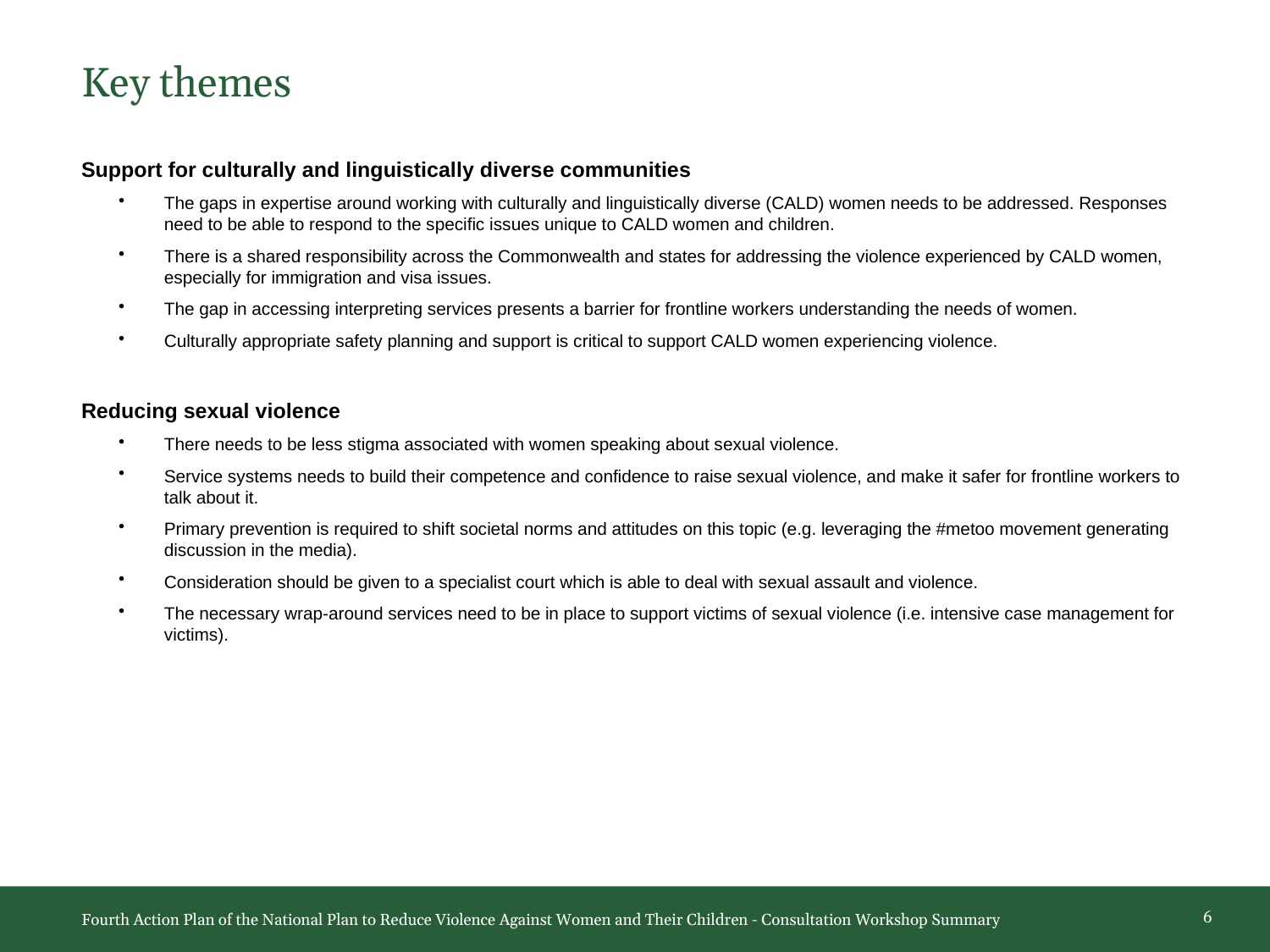

# Key themes
Support for culturally and linguistically diverse communities
The gaps in expertise around working with culturally and linguistically diverse (CALD) women needs to be addressed. Responses need to be able to respond to the specific issues unique to CALD women and children.
There is a shared responsibility across the Commonwealth and states for addressing the violence experienced by CALD women, especially for immigration and visa issues.
The gap in accessing interpreting services presents a barrier for frontline workers understanding the needs of women.
Culturally appropriate safety planning and support is critical to support CALD women experiencing violence.

Reducing sexual violence
There needs to be less stigma associated with women speaking about sexual violence.
Service systems needs to build their competence and confidence to raise sexual violence, and make it safer for frontline workers to talk about it.
Primary prevention is required to shift societal norms and attitudes on this topic (e.g. leveraging the #metoo movement generating discussion in the media).
Consideration should be given to a specialist court which is able to deal with sexual assault and violence.
The necessary wrap-around services need to be in place to support victims of sexual violence (i.e. intensive case management for victims).
6
Fourth Action Plan of the National Plan to Reduce Violence Against Women and Their Children - Consultation Workshop Summary